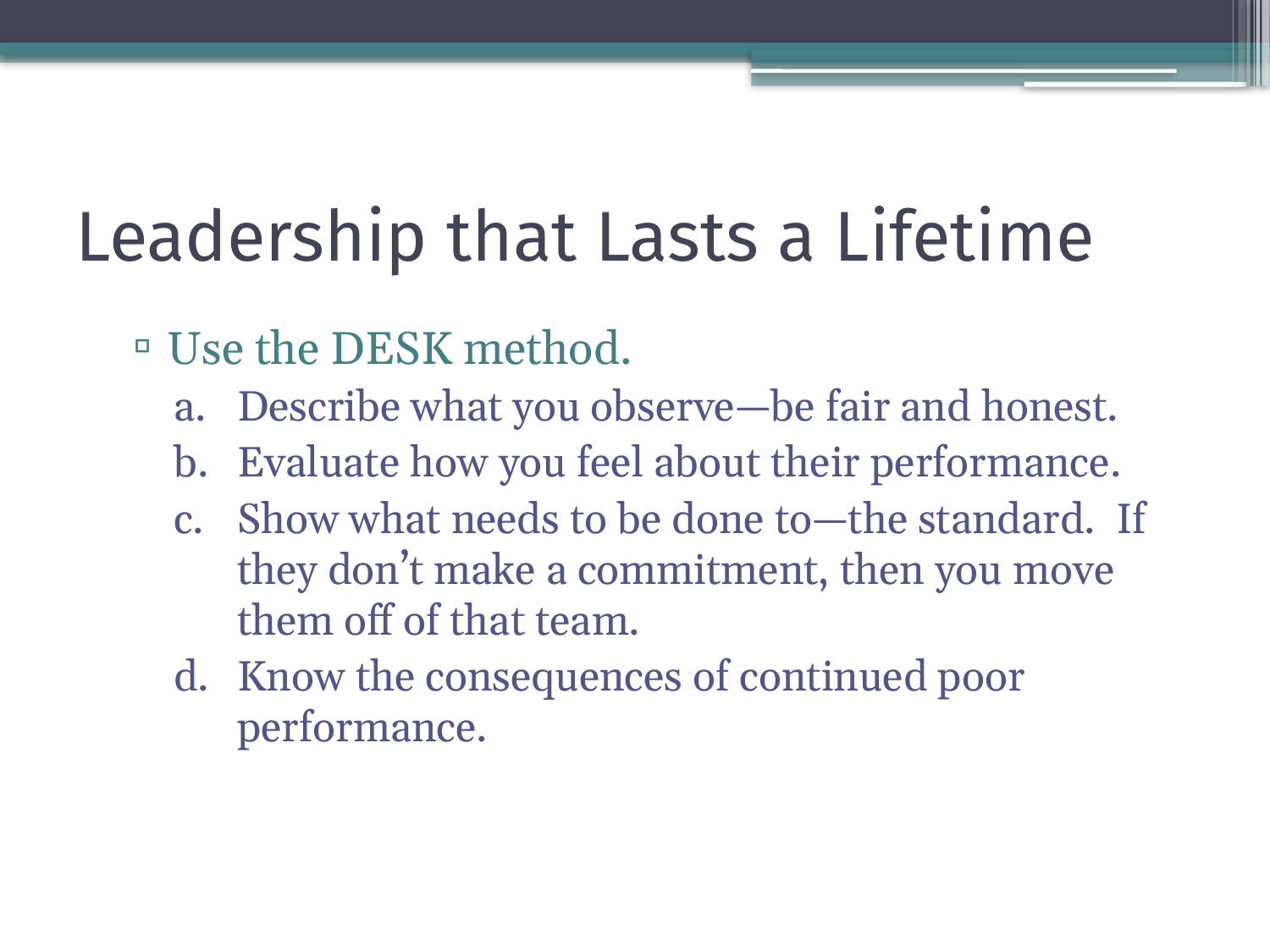

# Leadership that Lasts a Lifetime
Use the DESK method.
Describe what you observe—be fair and honest.
Evaluate how you feel about their performance.
Show what needs to be done to—the standard.  If they don’t make a commitment, then you move them off of that team.
Know the consequences of continued poor performance.